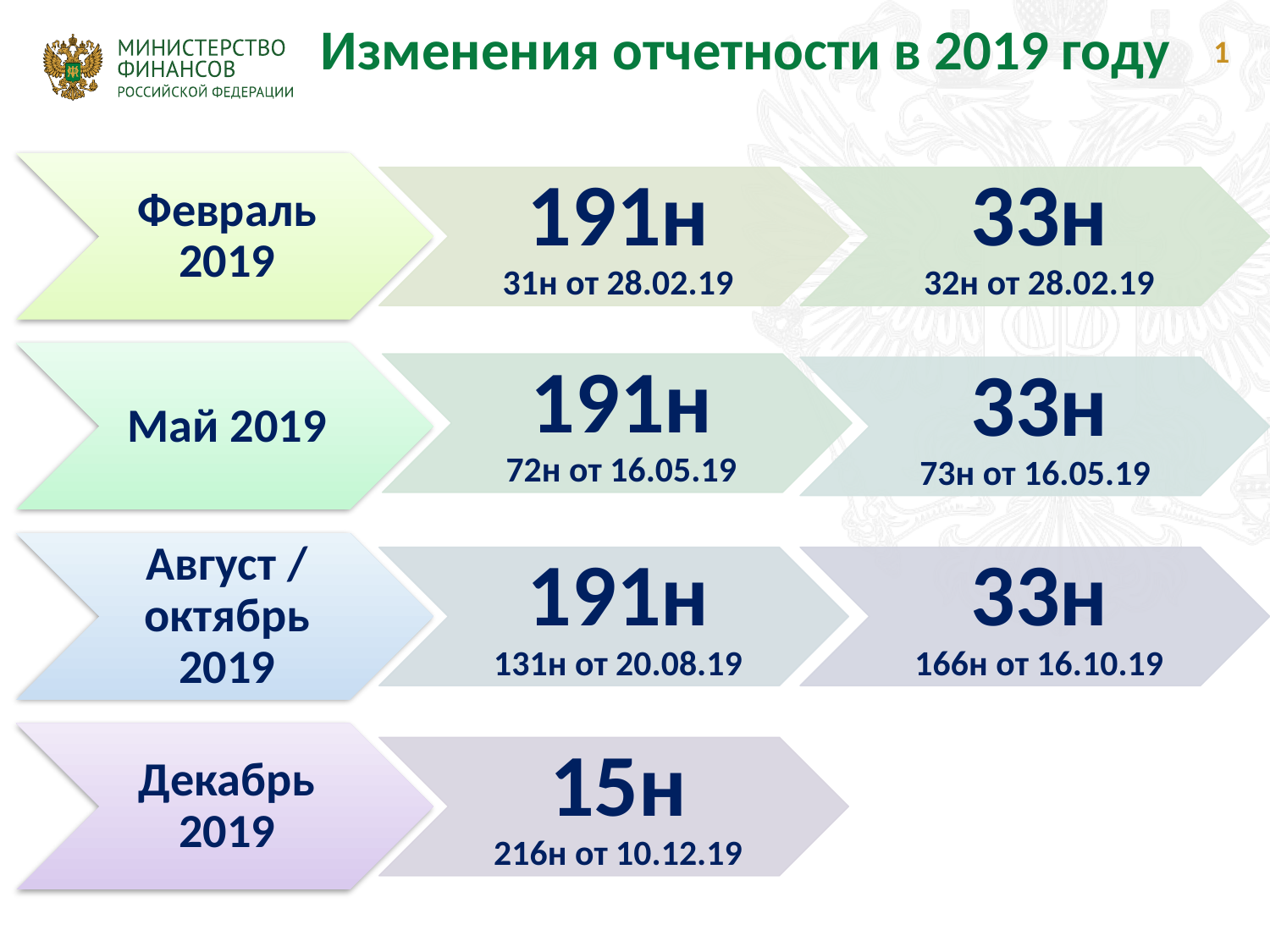

Изменения отчетности в 2019 году
 1
Февраль 2019
191н
31н от 28.02.19
33н
32н от 28.02.19
Май 2019
191н
72н от 16.05.19
33н
73н от 16.05.19
Август / октябрь 2019
191н
131н от 20.08.19
33н
166н от 16.10.19
Декабрь 2019
15н
216н от 10.12.19